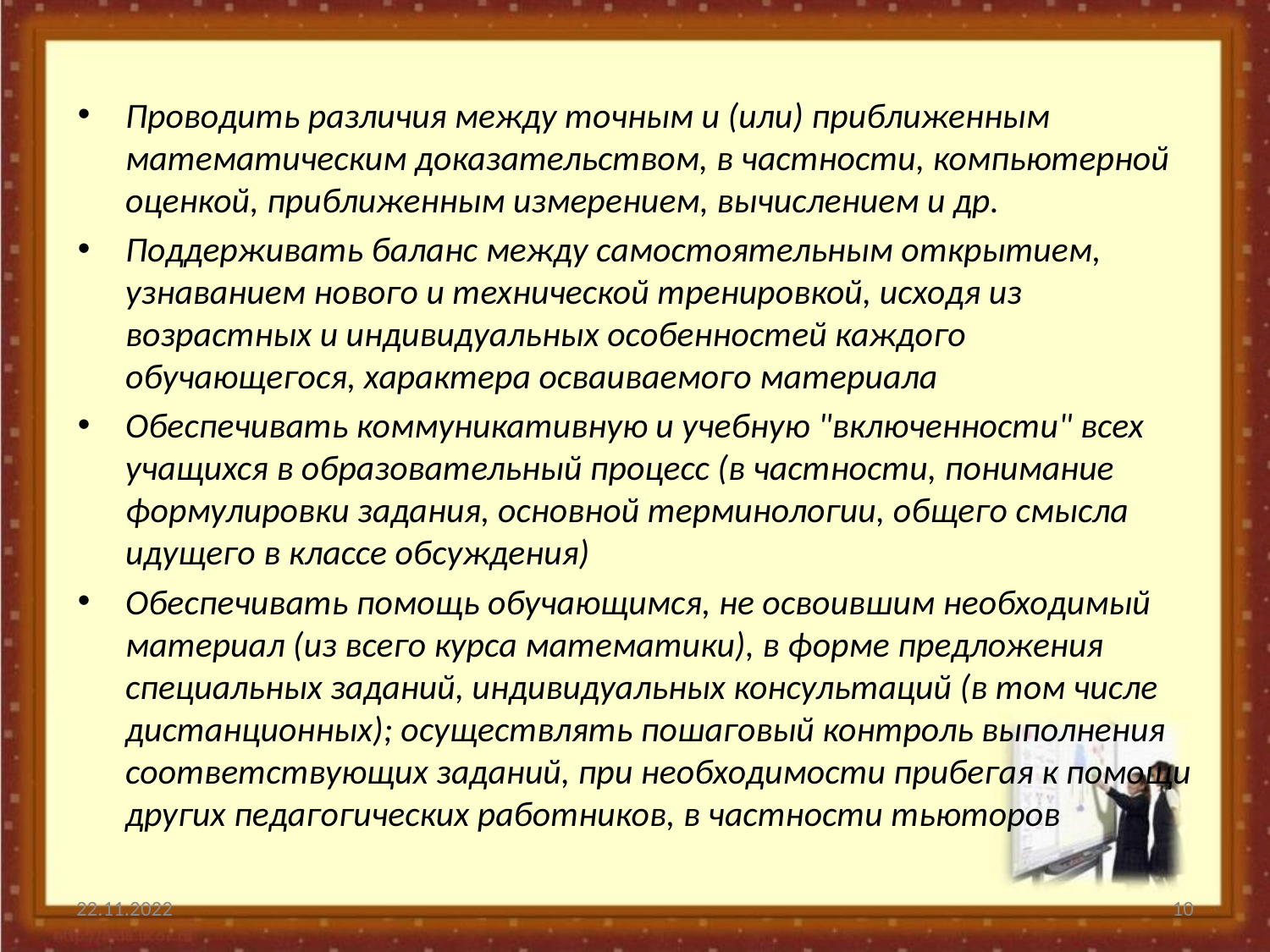

Проводить различия между точным и (или) приближенным математическим доказательством, в частности, компьютерной оценкой, приближенным измерением, вычислением и др.
Поддерживать баланс между самостоятельным открытием, узнаванием нового и технической тренировкой, исходя из возрастных и индивидуальных особенностей каждого обучающегося, характера осваиваемого материала
Обеспечивать коммуникативную и учебную "включенности" всех учащихся в образовательный процесс (в частности, понимание формулировки задания, основной терминологии, общего смысла идущего в классе обсуждения)
Обеспечивать помощь обучающимся, не освоившим необходимый материал (из всего курса математики), в форме предложения специальных заданий, индивидуальных консультаций (в том числе дистанционных); осуществлять пошаговый контроль выполнения соответствующих заданий, при необходимости прибегая к помощи других педагогических работников, в частности тьюторов

22.11.2022
10